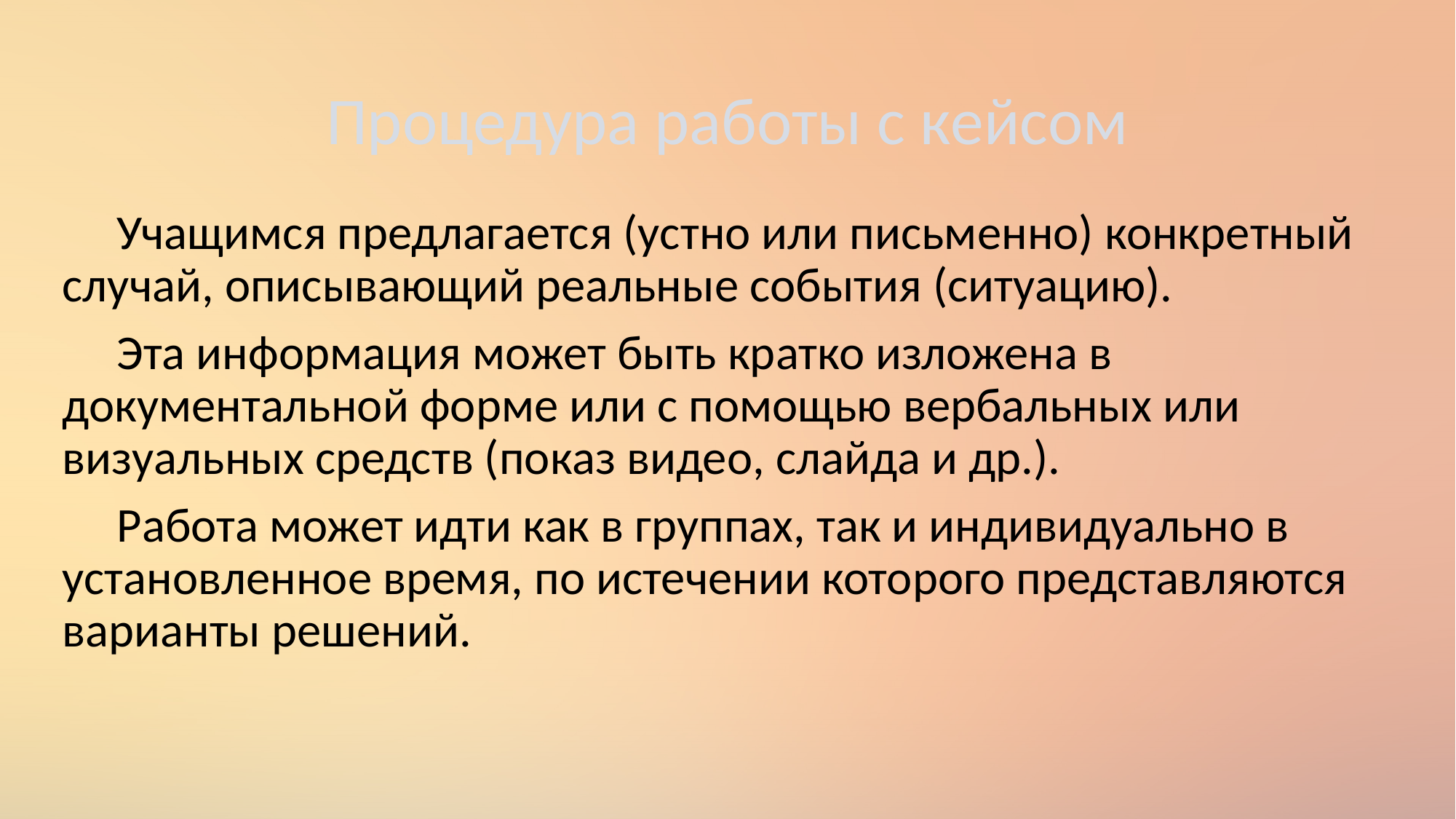

# Процедура работы с кейсом
Учащимся предлагается (устно или письменно) конкретный случай, описывающий реальные события (ситуацию).
Эта информация может быть кратко изложена в документальной форме или с помощью вербальных или визуальных средств (показ видео, слайда и др.).
Работа может идти как в группах, так и индивидуально в установленное время, по истечении которого представляются варианты решений.